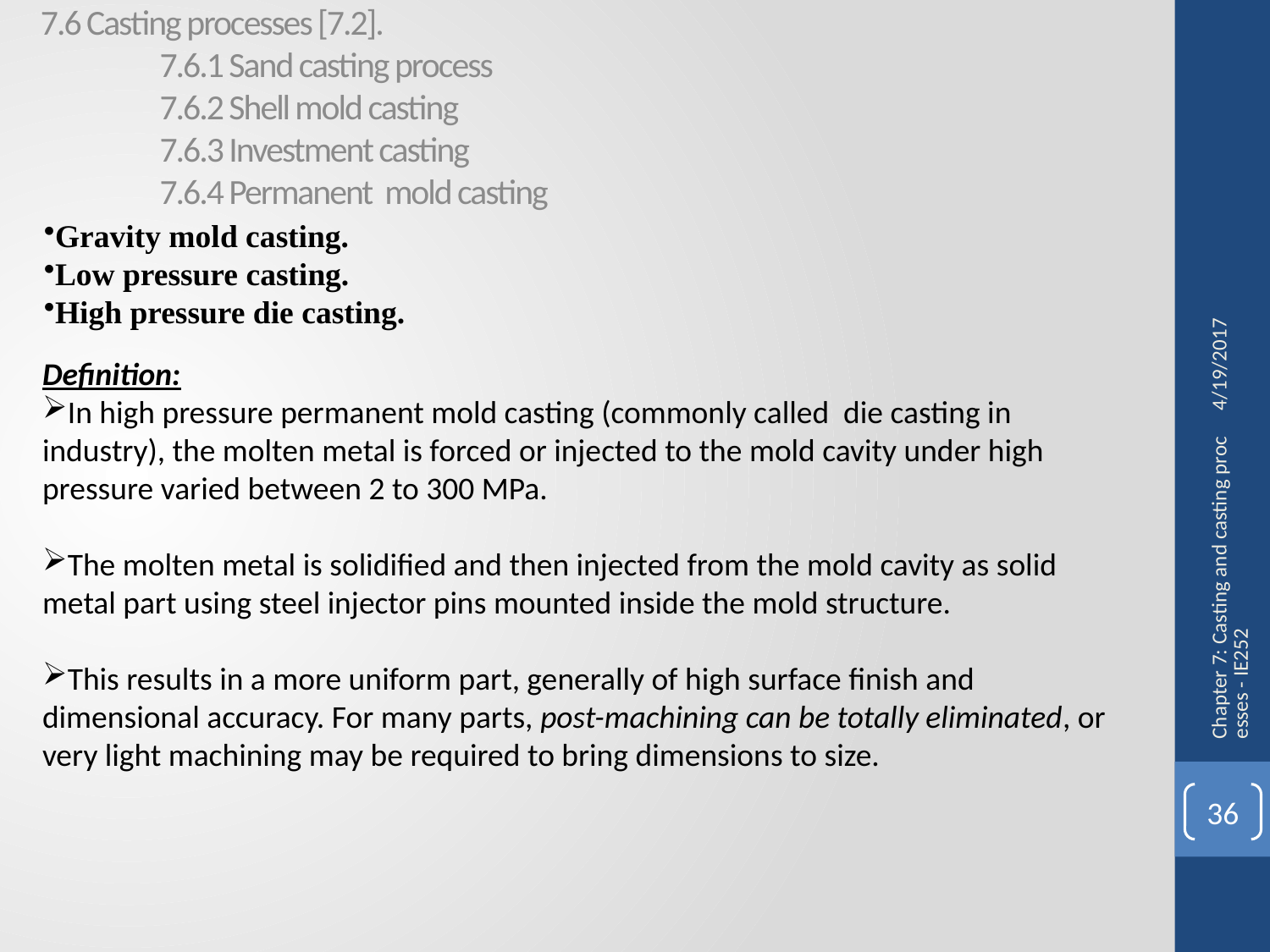

7.6 Casting processes [7.2].
	7.6.1 Sand casting process
	7.6.2 Shell mold casting
	7.6.3 Investment casting
	7.6.4 Permanent  mold casting
Gravity mold casting.
Low pressure casting.
High pressure die casting.

4/19/2017
Definition:
In high pressure permanent mold casting (commonly called  die casting in industry), the molten metal is forced or injected to the mold cavity under high pressure varied between 2 to 300 MPa.

The molten metal is solidified and then injected from the mold cavity as solid metal part using steel injector pins mounted inside the mold structure.

This results in a more uniform part, generally of high surface finish and  dimensional accuracy. For many parts, post-machining can be totally eliminated, or very light machining may be required to bring dimensions to size.
Chapter 7: Casting and casting processes - IE252
36